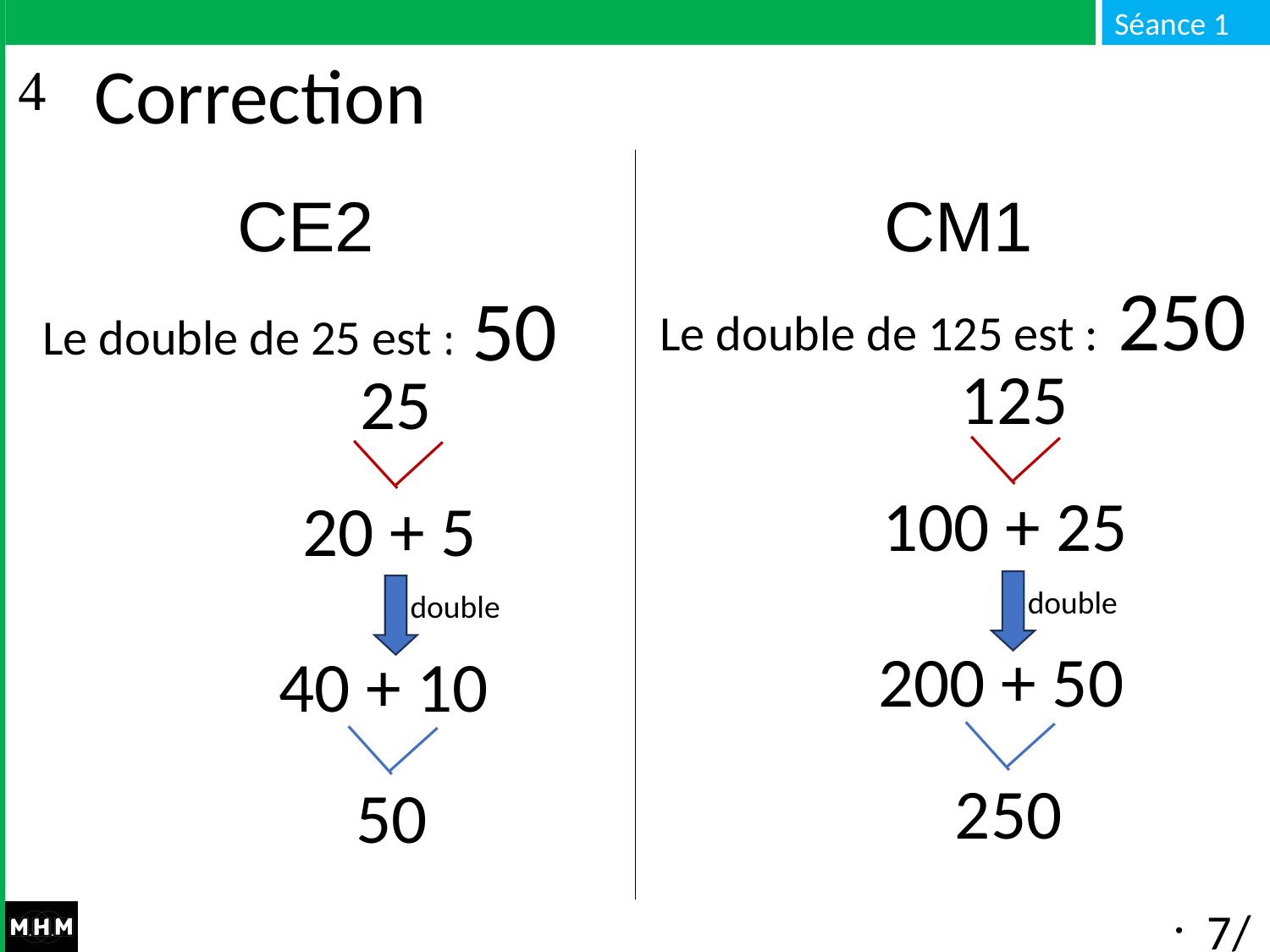

# Correction

CE2                          CM1
Le double de 125 est : …

Le double de 25 est : …

250
50
125
25

100 + 25
20 + 5

double
double
200 + 50
40 + 10

250
50
7/8